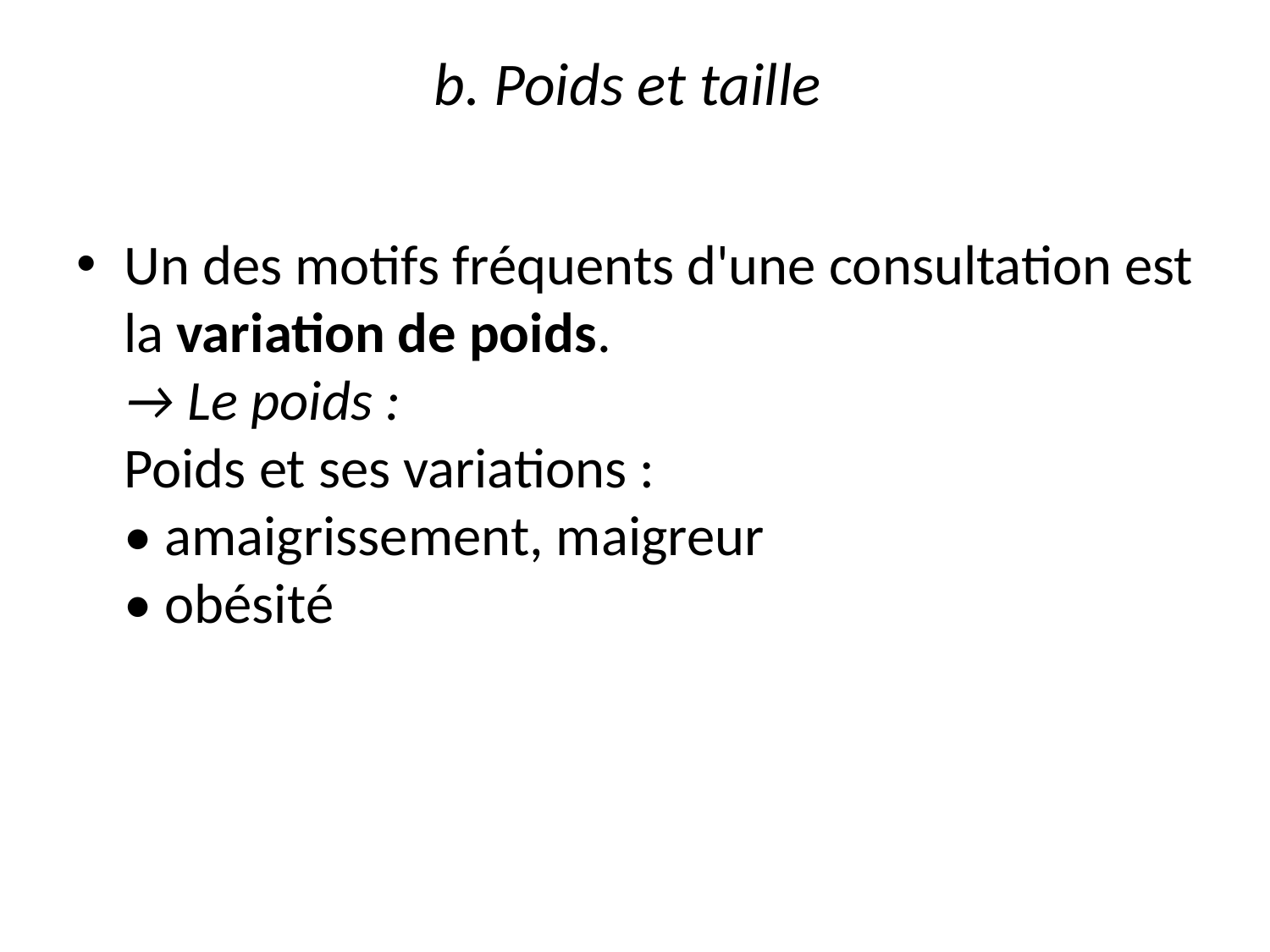

# b. Poids et taille
Un des motifs fréquents d'une consultation est la variation de poids.
→ Le poids :
Poids et ses variations :
• amaigrissement, maigreur
• obésité